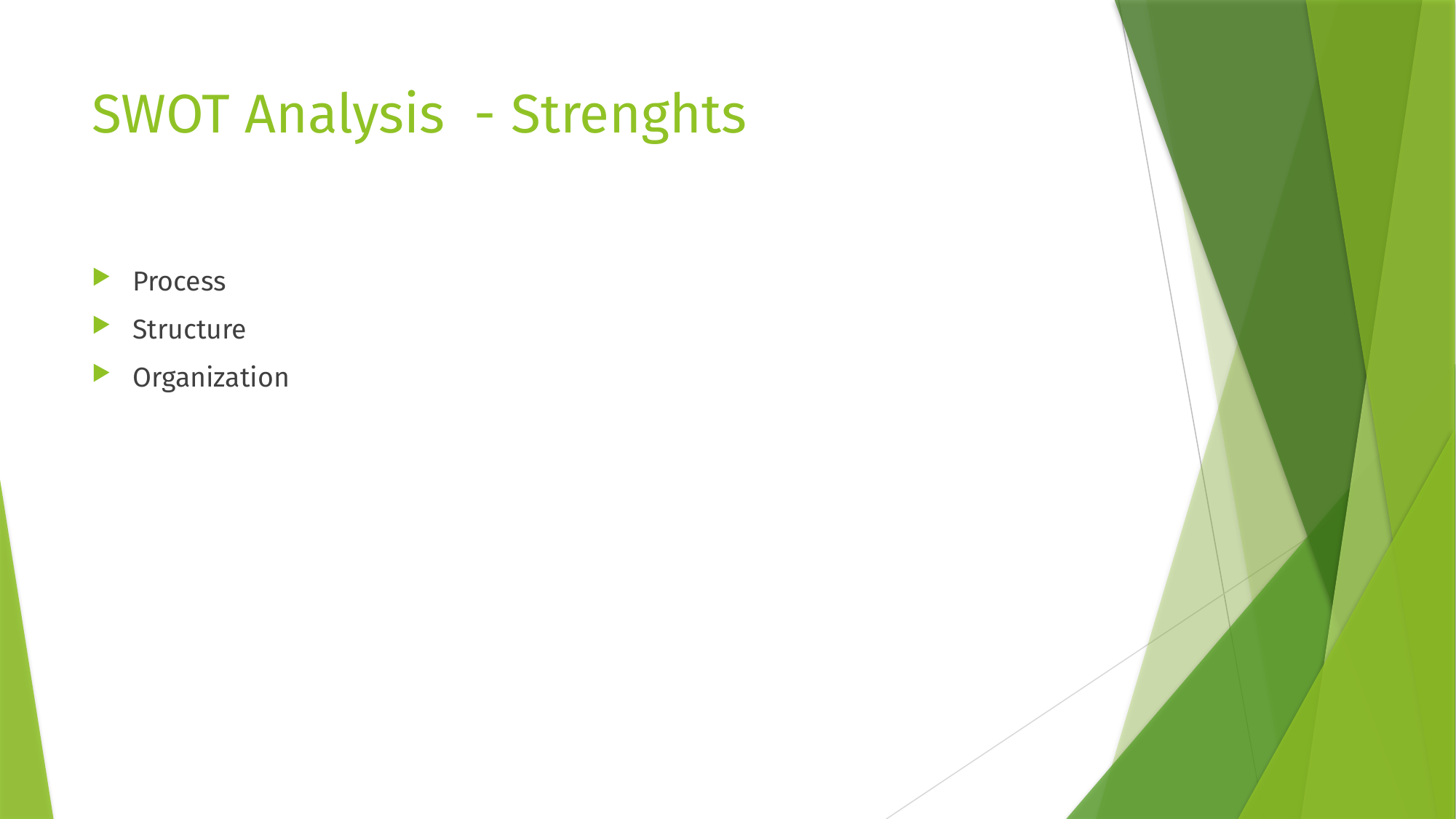

# SWOT Analysis  - Strenghts
Process
Structure
Organization